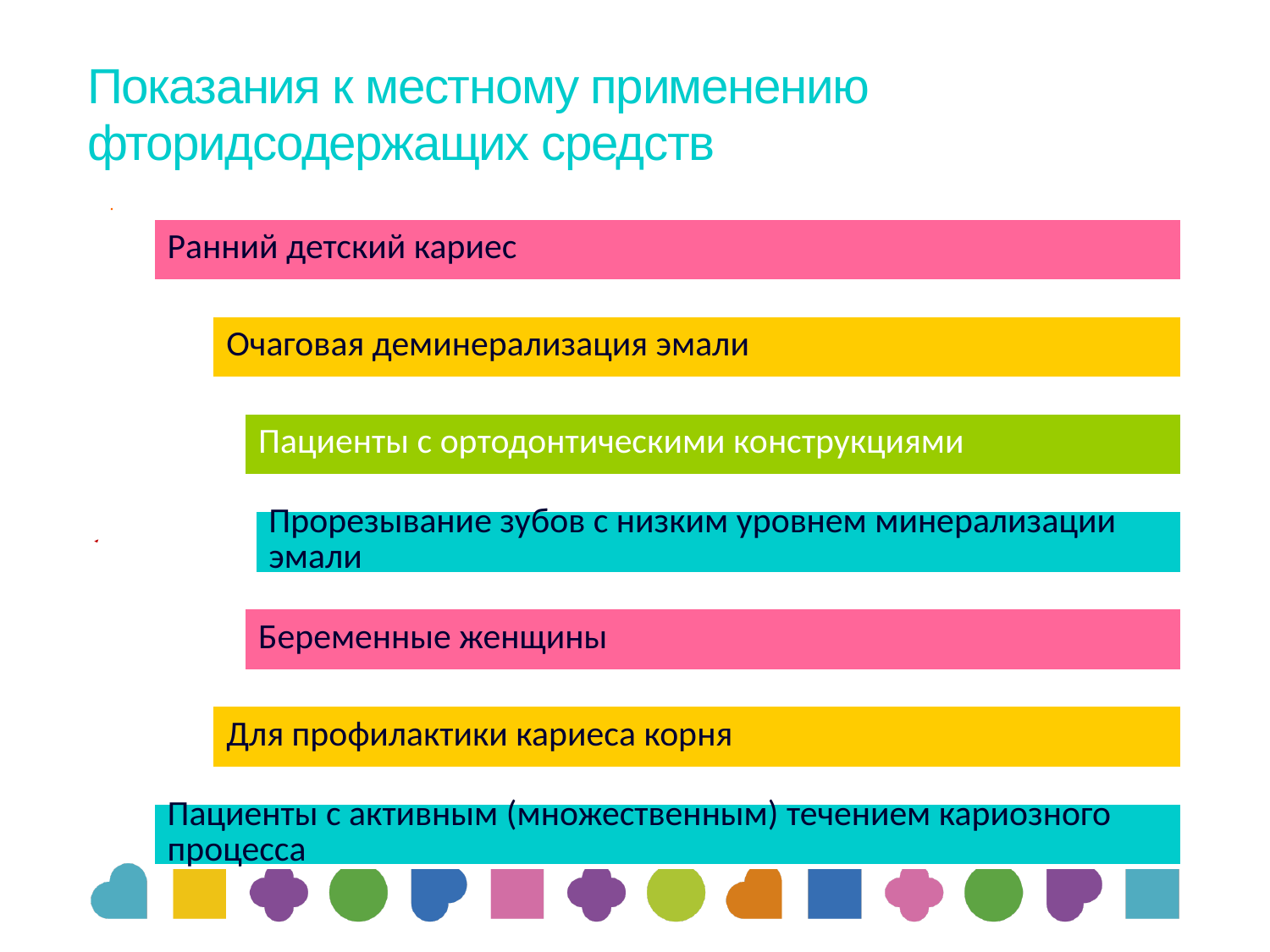

# Показания к местному применению фторидсодержащих средств
Ранний детский кариес
Очаговая деминерализация эмали
Пациенты с ортодонтическими конструкциями
Прорезывание зубов с низким уровнем минерализации эмали
Беременные женщины
Для профилактики кариеса корня
Пациенты с активным (множественным) течением кариозного процесса